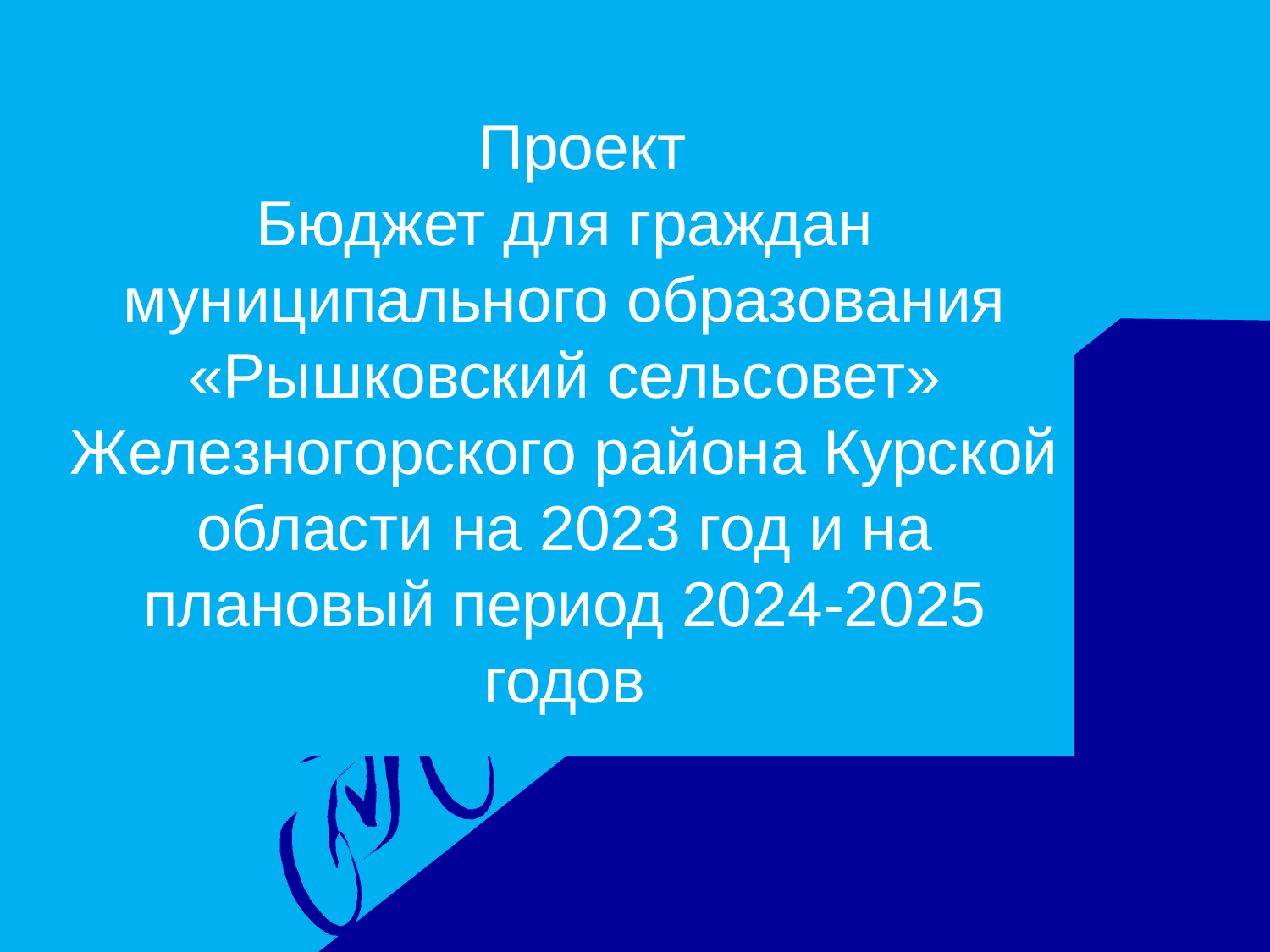

# Проект Бюджет для граждан муниципального образования «Рышковский сельсовет» Железногорского района Курской области на 2023 год и на плановый период 2024-2025 годов